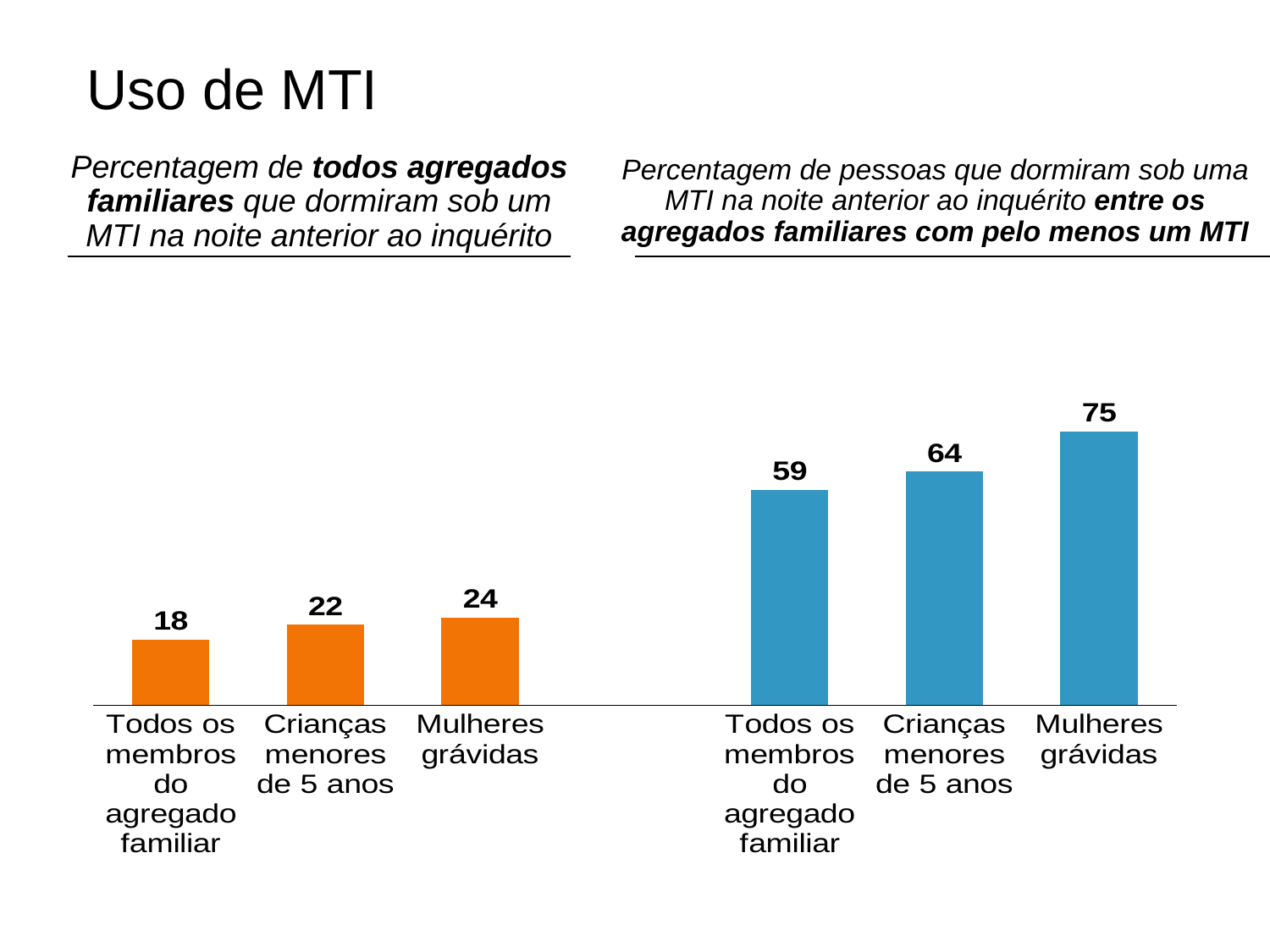

Uso de MTI
Percentagem de todos agregados familiares que dormiram sob um MTI na noite anterior ao inquérito
Percentagem de pessoas que dormiram sob uma MTI na noite anterior ao inquérito entre os agregados familiares com pelo menos um MTI

### Chart

| Category | Todos os membros do agregado familiar |
|---|---|
| Todos os membros do agregado familiar | 18.0 |
| Crianças menores de 5 anos | 22.0 |
| Mulheres grávidas | 24.0 |
|  | None |
| Todos os membros do agregado familiar | 59.0 |
| Crianças menores de 5 anos | 64.0 |
| Mulheres grávidas | 75.0 |